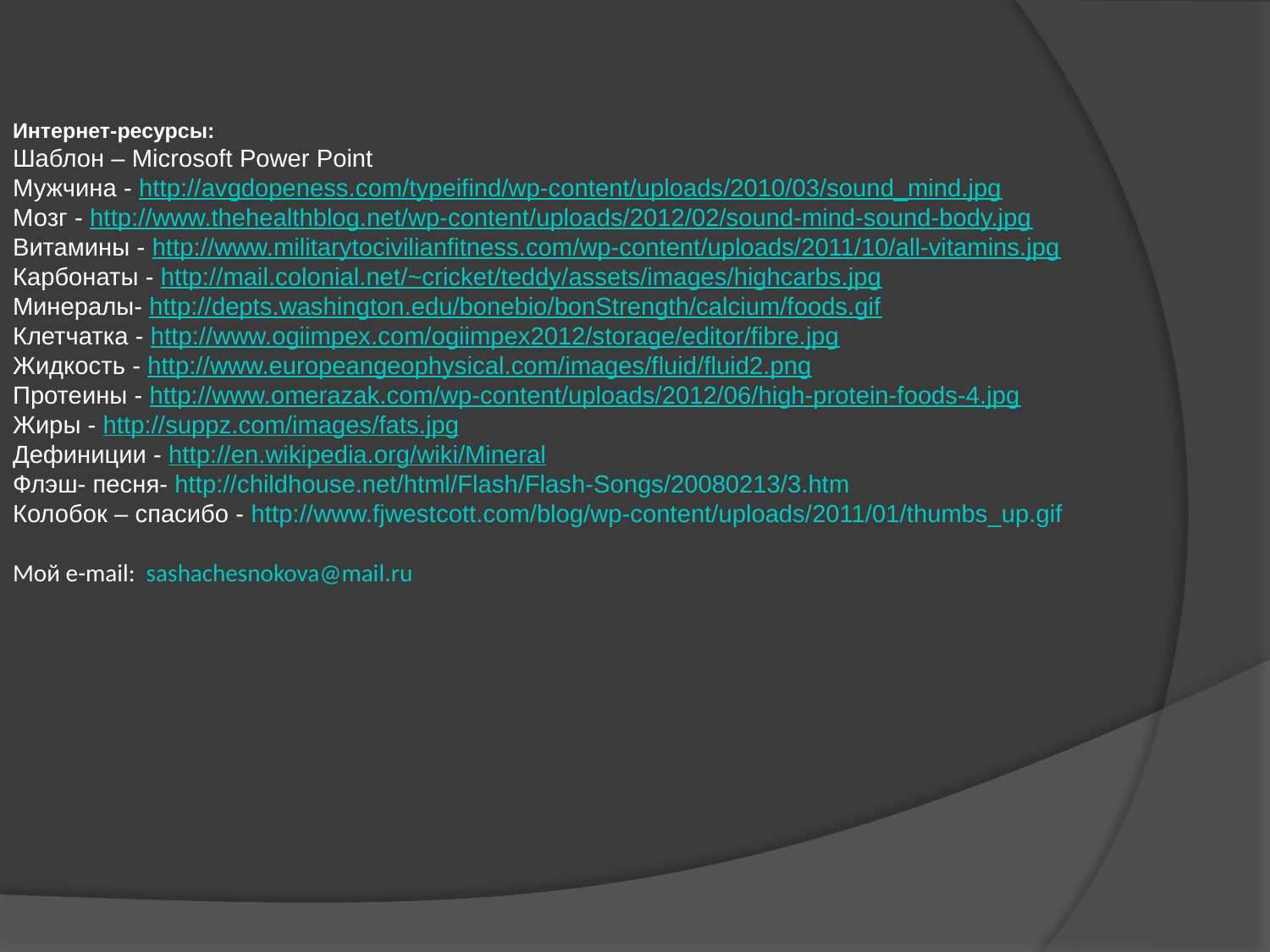

Интернет-ресурсы:
Шаблон – Microsoft Power Point
Мужчина - http://avgdopeness.com/typeifind/wp-content/uploads/2010/03/sound_mind.jpg
Мозг - http://www.thehealthblog.net/wp-content/uploads/2012/02/sound-mind-sound-body.jpg
Витамины - http://www.militarytocivilianfitness.com/wp-content/uploads/2011/10/all-vitamins.jpg
Карбонаты - http://mail.colonial.net/~cricket/teddy/assets/images/highcarbs.jpg
Минералы- http://depts.washington.edu/bonebio/bonStrength/calcium/foods.gif
Клетчатка - http://www.ogiimpex.com/ogiimpex2012/storage/editor/fibre.jpg
Жидкость - http://www.europeangeophysical.com/images/fluid/fluid2.png
Протеины - http://www.omerazak.com/wp-content/uploads/2012/06/high-protein-foods-4.jpg
Жиры - http://suppz.com/images/fats.jpg
Дефиниции - http://en.wikipedia.org/wiki/Mineral
Флэш- песня- http://childhouse.net/html/Flash/Flash-Songs/20080213/3.htm
Колобок – спасибо - http://www.fjwestcott.com/blog/wp-content/uploads/2011/01/thumbs_up.gif

Мой e-mail:  sashachesnokova@mail.ru